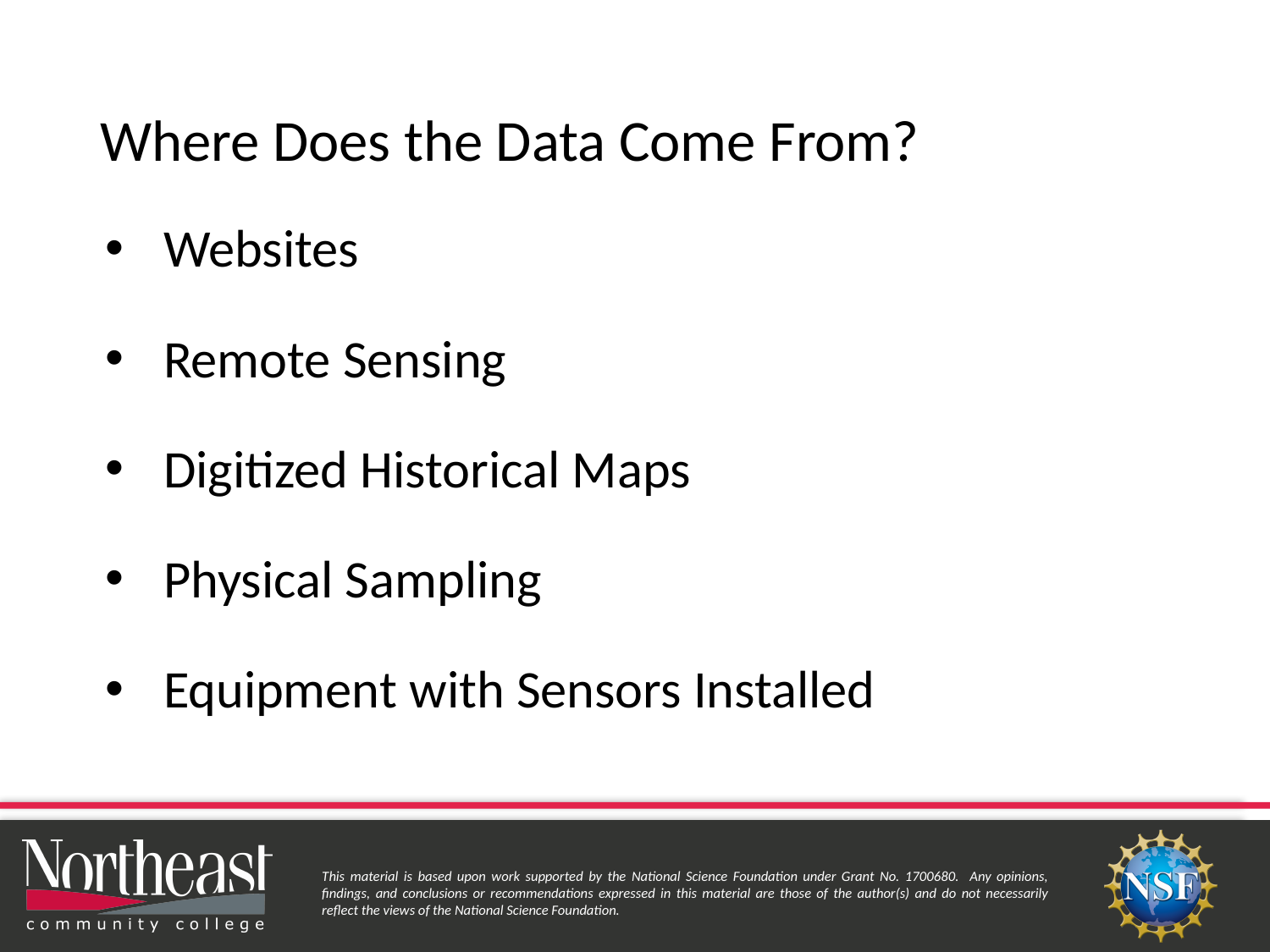

# Where Does the Data Come From?
Websites

Remote Sensing

Digitized Historical Maps

Physical Sampling

Equipment with Sensors Installed